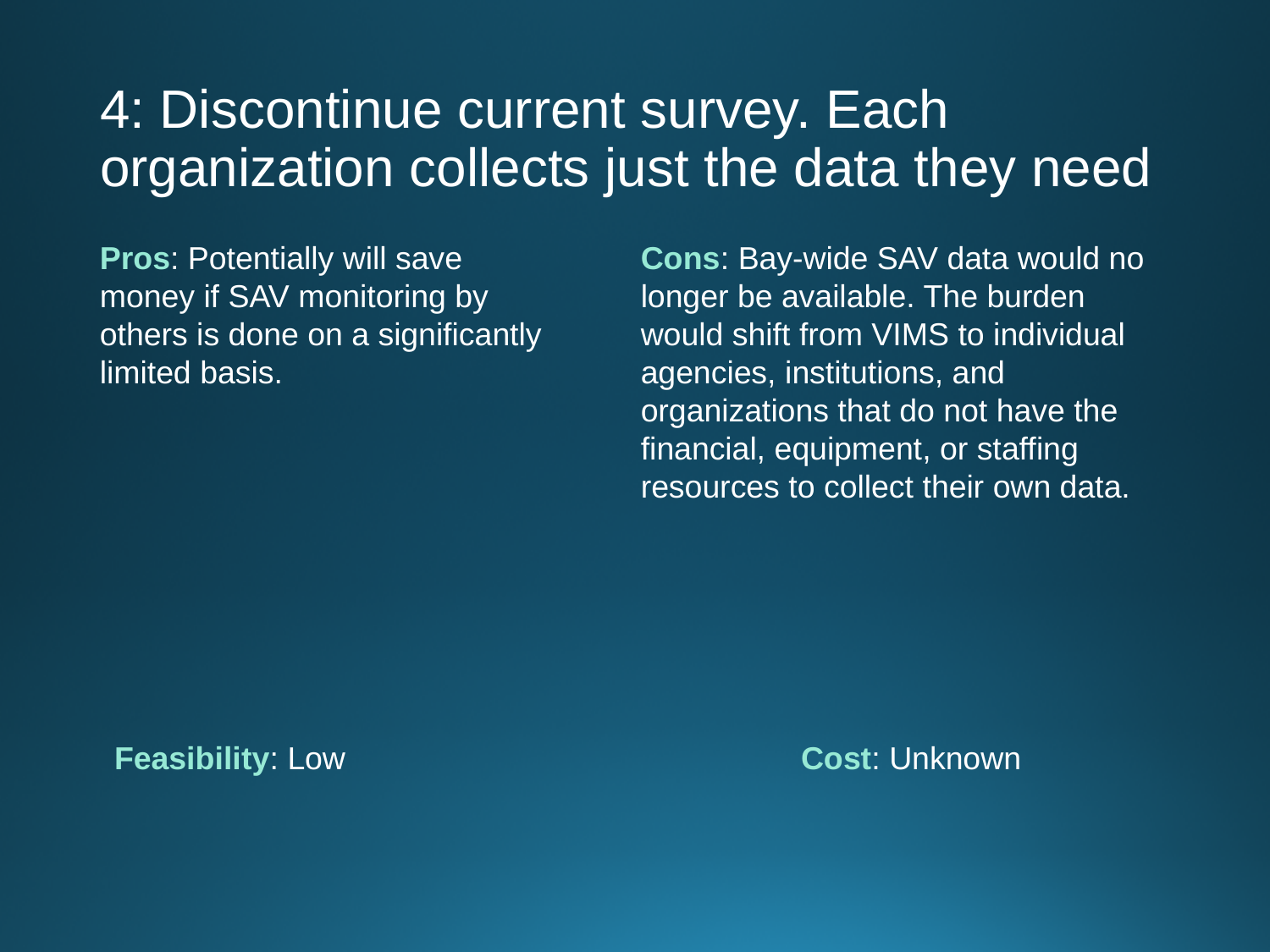

# 4: Discontinue current survey. Each organization collects just the data they need
Cons: Bay-wide SAV data would no longer be available. The burden would shift from VIMS to individual agencies, institutions, and organizations that do not have the financial, equipment, or staffing resources to collect their own data.
Pros: Potentially will save money if SAV monitoring by others is done on a significantly limited basis.
Cost: Unknown
Feasibility: Low